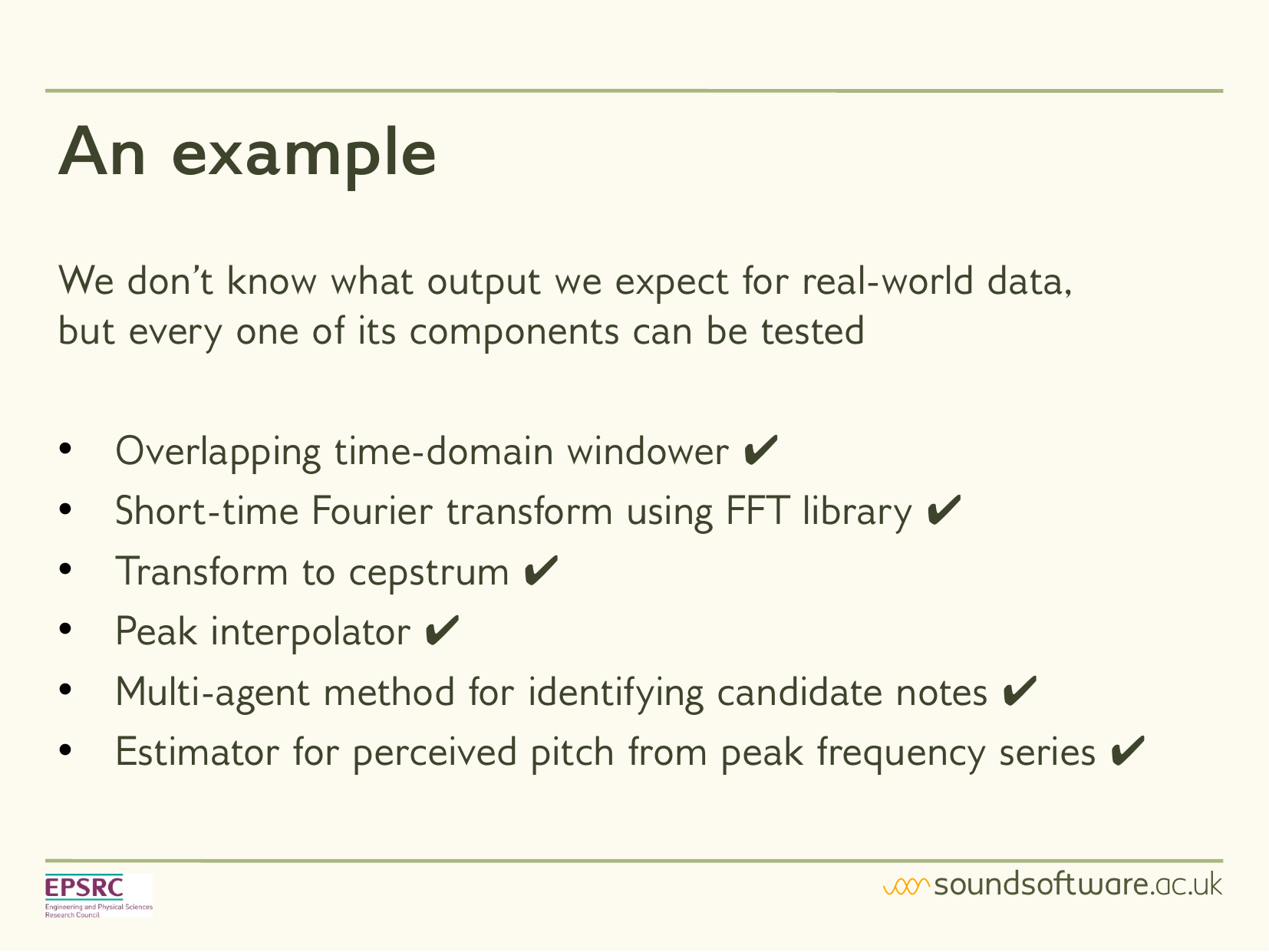

# An example
We don’t know what output we expect for real-world data,
but every one of its components can be tested

Overlapping time-domain windower ✔
Short-time Fourier transform using FFT library ✔
Transform to cepstrum ✔
Peak interpolator ✔
Multi-agent method for identifying candidate notes ✔
Estimator for perceived pitch from peak frequency series ✔